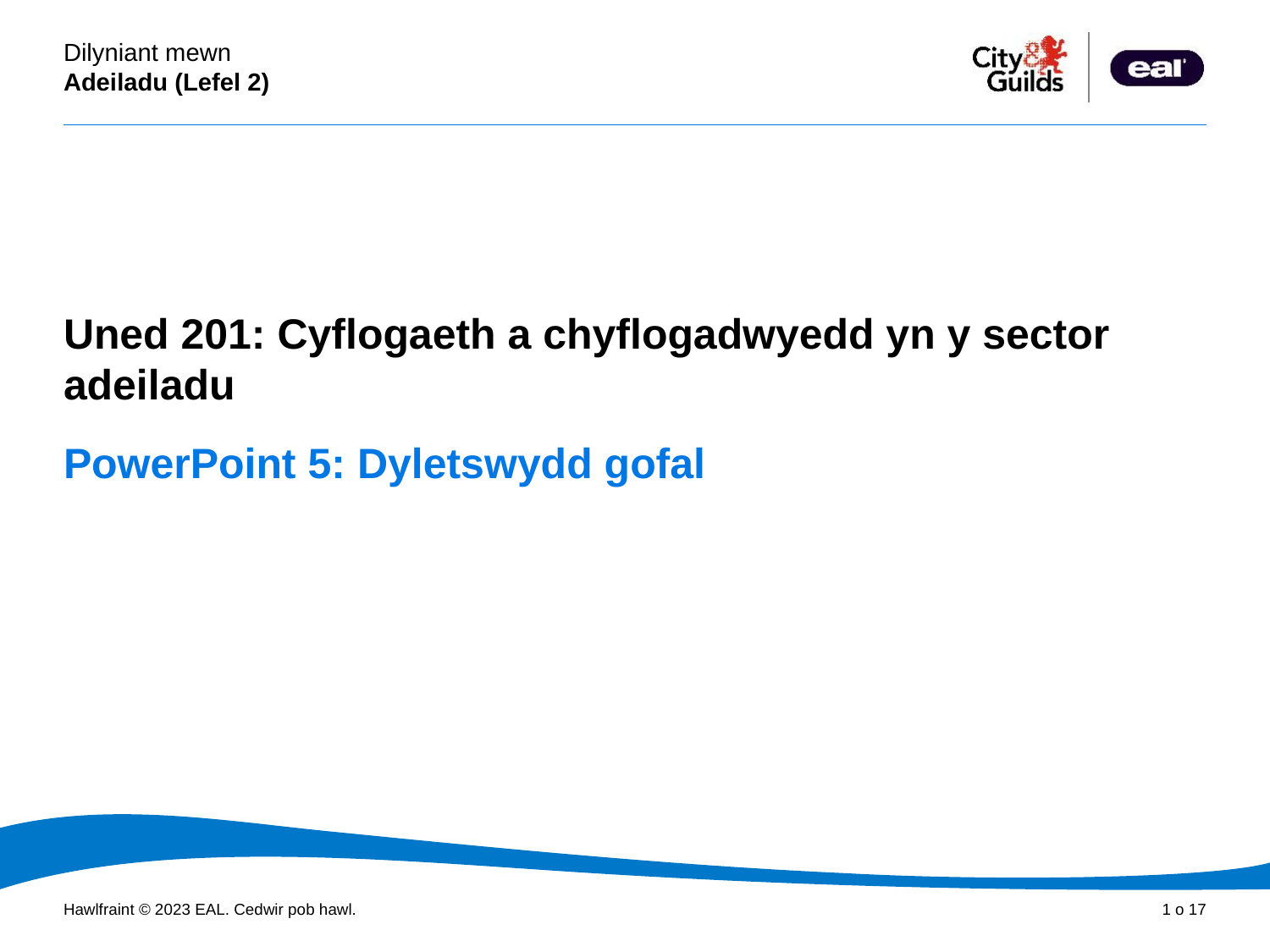

Cyflwyniad PowerPoint
Uned 201: Cyflogaeth a chyflogadwyedd yn y sector adeiladu
# PowerPoint 5: Dyletswydd gofal